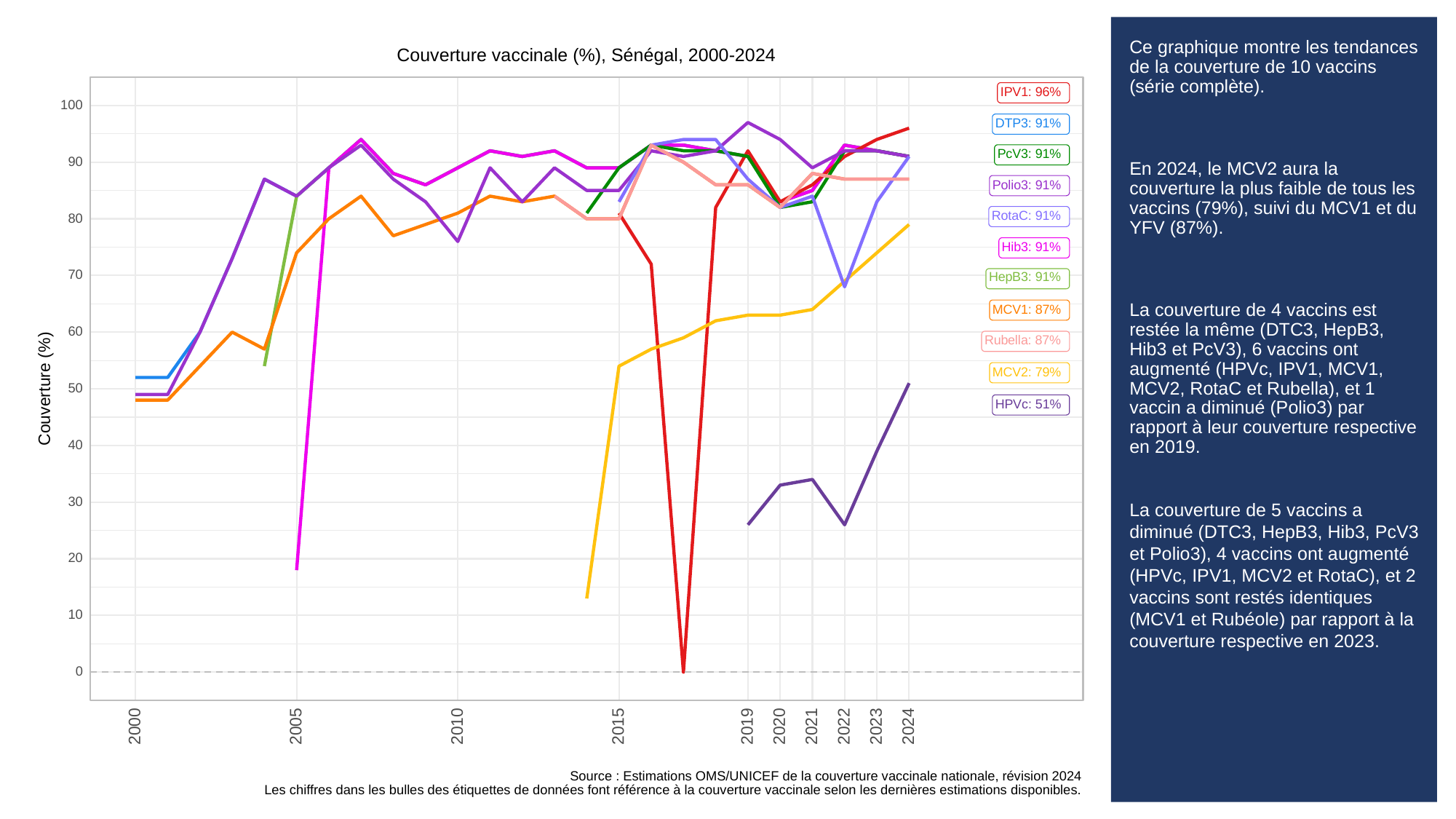

# Ce graphique montre les tendances de la couverture de 10 vaccins (série complète).

En 2024, le MCV2 aura la couverture la plus faible de tous les vaccins (79%), suivi du MCV1 et du YFV (87%).

La couverture de 4 vaccins est restée la même (DTC3, HepB3, Hib3 et PcV3), 6 vaccins ont augmenté (HPVc, IPV1, MCV1, MCV2, RotaC et Rubella), et 1 vaccin a diminué (Polio3) par rapport à leur couverture respective en 2019.

La couverture de 5 vaccins a diminué (DTC3, HepB3, Hib3, PcV3 et Polio3), 4 vaccins ont augmenté (HPVc, IPV1, MCV2 et RotaC), et 2 vaccins sont restés identiques (MCV1 et Rubéole) par rapport à la couverture respective en 2023.

Couverture vaccinale (%), Sénégal, 2000-2024

IPV1: 96%

100

DTP3: 91%

PcV3: 91%

90

Polio3: 91%

RotaC: 91%
80

Hib3: 91%

70
HepB3: 91%

MCV1: 87%
60

Rubella: 87%

MCV2: 79%
Couverture (%)

50

HPVc: 51%

40

30

20

10

0

2023
2000
2005
2010
2015
2019
2020
2021
2022
2024
Source : Estimations OMS/UNICEF de la couverture vaccinale nationale, révision 2024
Les chiffres dans les bulles des étiquettes de données font référence à la couverture vaccinale selon les dernières estimations disponibles.